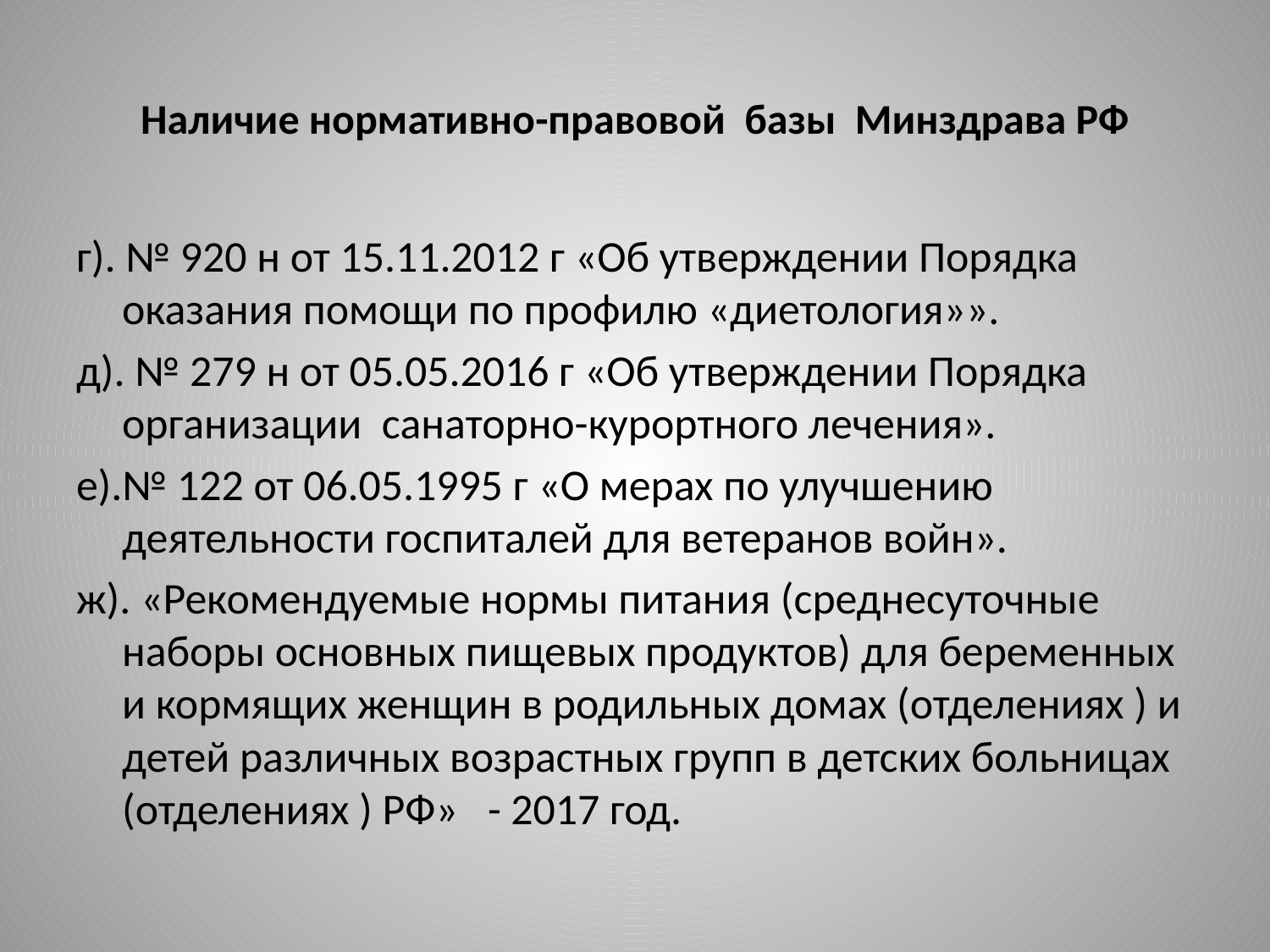

# Наличие нормативно-правовой  базы  Минздрава РФ
г). № 920 н от 15.11.2012 г «Об утверждении Порядка оказания помощи по профилю «диетология»».
д). № 279 н от 05.05.2016 г «Об утверждении Порядка организации  санаторно-курортного лечения».
е).№ 122 от 06.05.1995 г «О мерах по улучшению деятельности госпиталей для ветеранов войн».
ж). «Рекомендуемые нормы питания (среднесуточные наборы основных пищевых продуктов) для беременных и кормящих женщин в родильных домах (отделениях ) и детей различных возрастных групп в детских больницах (отделениях ) РФ»   - 2017 год.